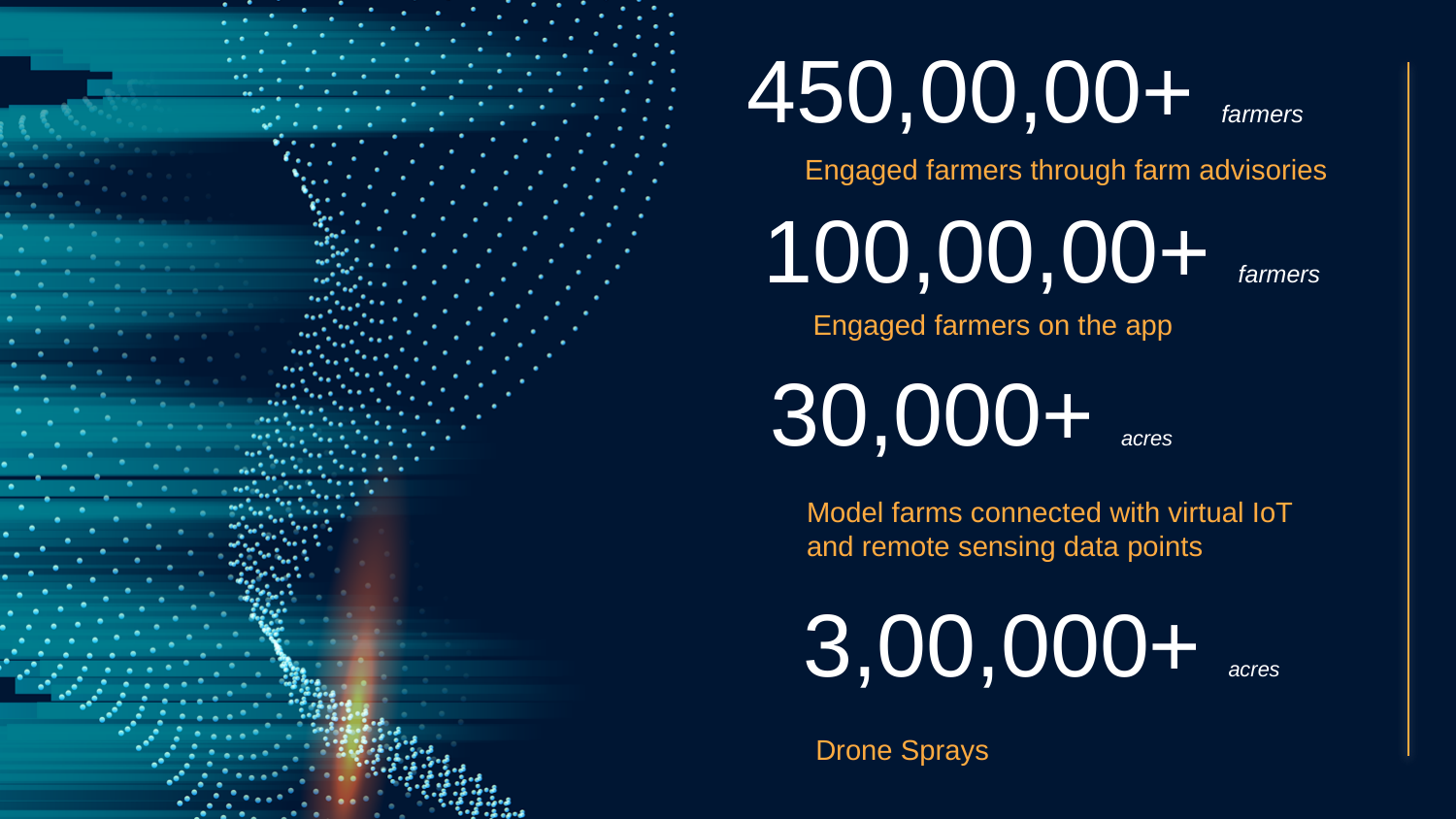

# 450,00,00+ farmers
Engaged farmers through farm advisories
100,00,00+ farmers
Engaged farmers on the app
30,000+ acres
Model farms connected with virtual IoT and remote sensing data points
3,00,000+ acres
Drone Sprays